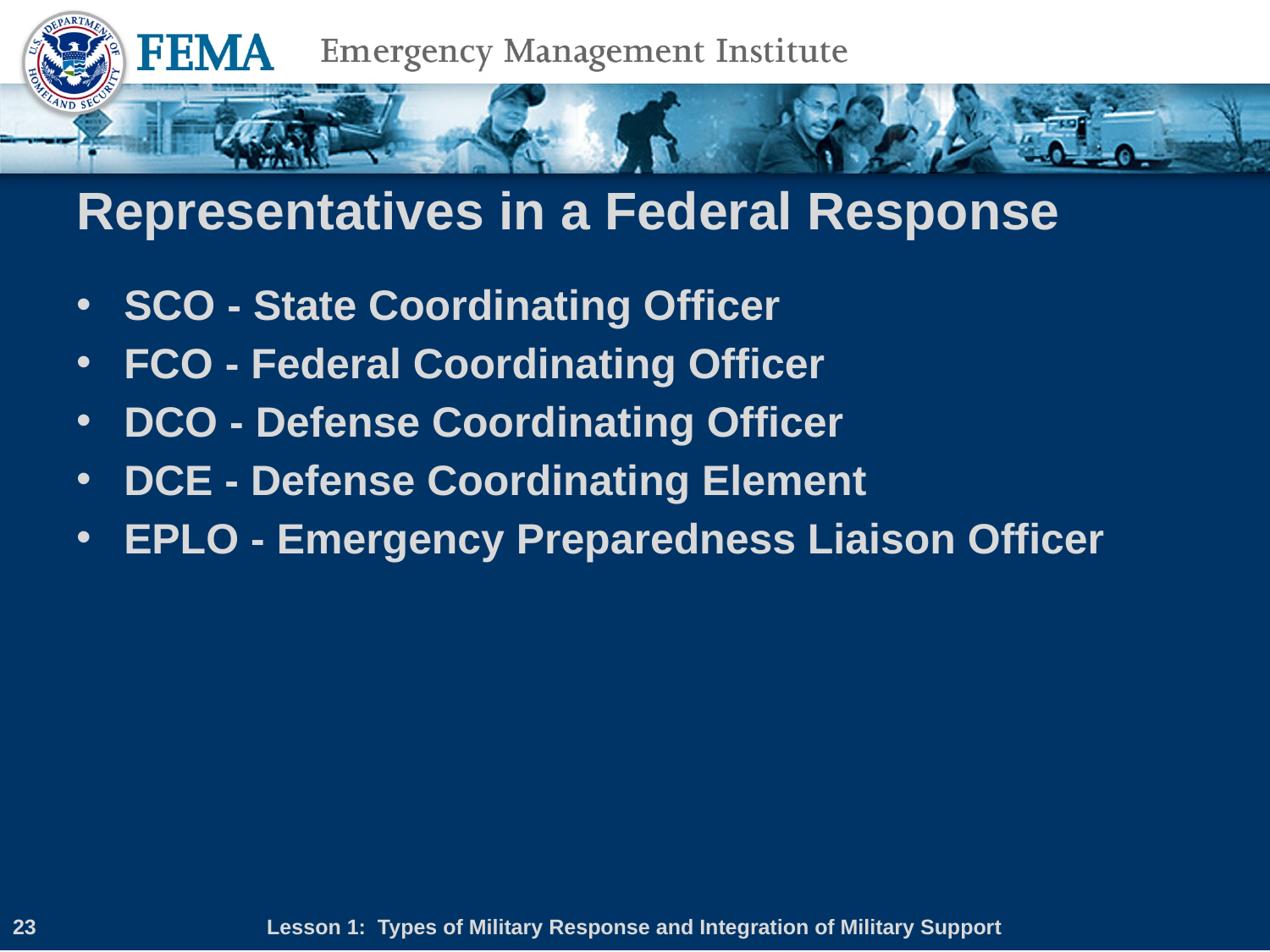

# Representatives in a Federal Response
SCO - State Coordinating Officer
FCO - Federal Coordinating Officer
DCO - Defense Coordinating Officer
DCE - Defense Coordinating Element
EPLO - Emergency Preparedness Liaison Officer
23
Lesson 1:  Types of Military Response and Integration of Military Support